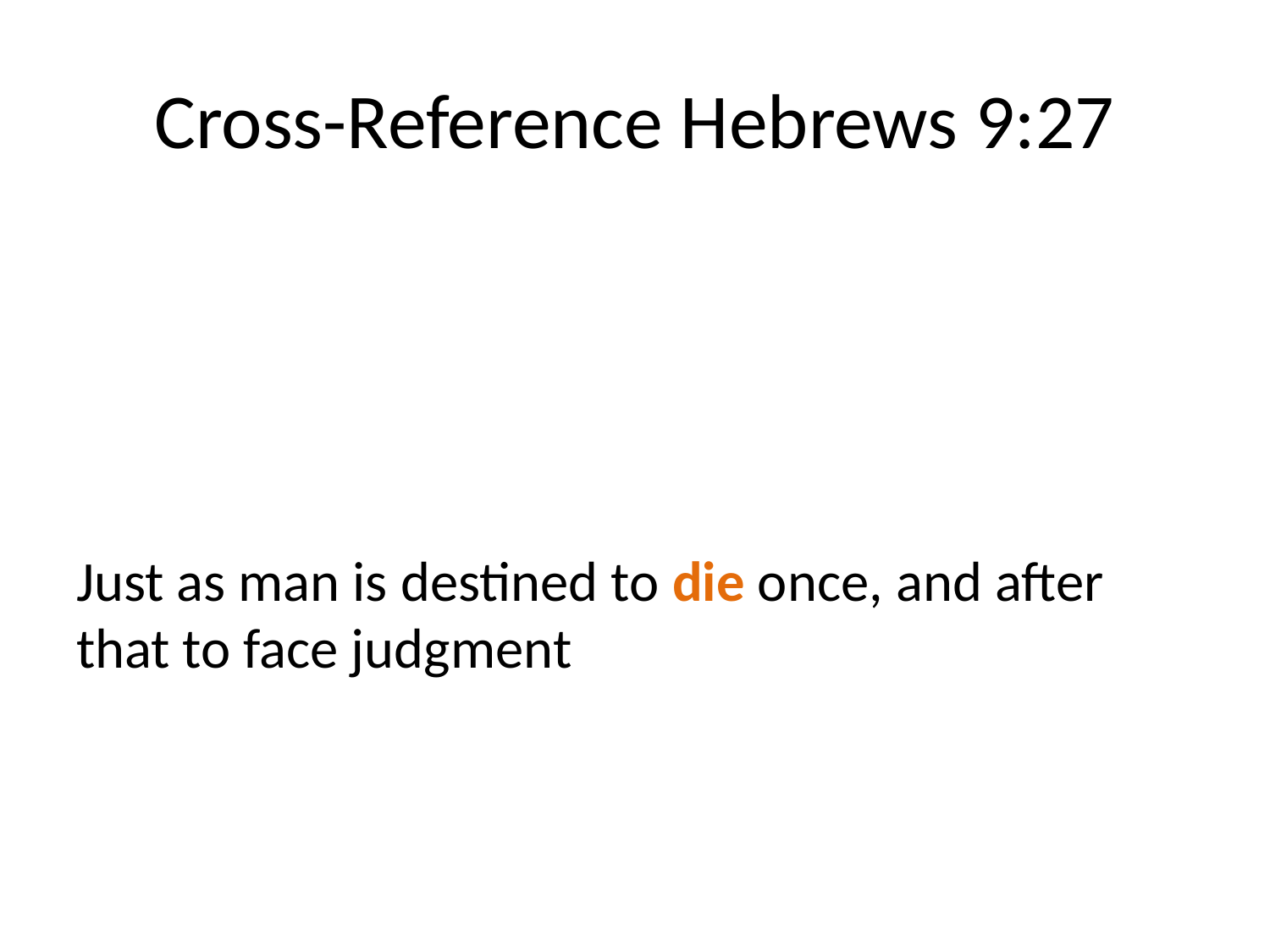

# Cross-Reference Hebrews 9:27

Just as man is destined to die once, and after that to face judgment